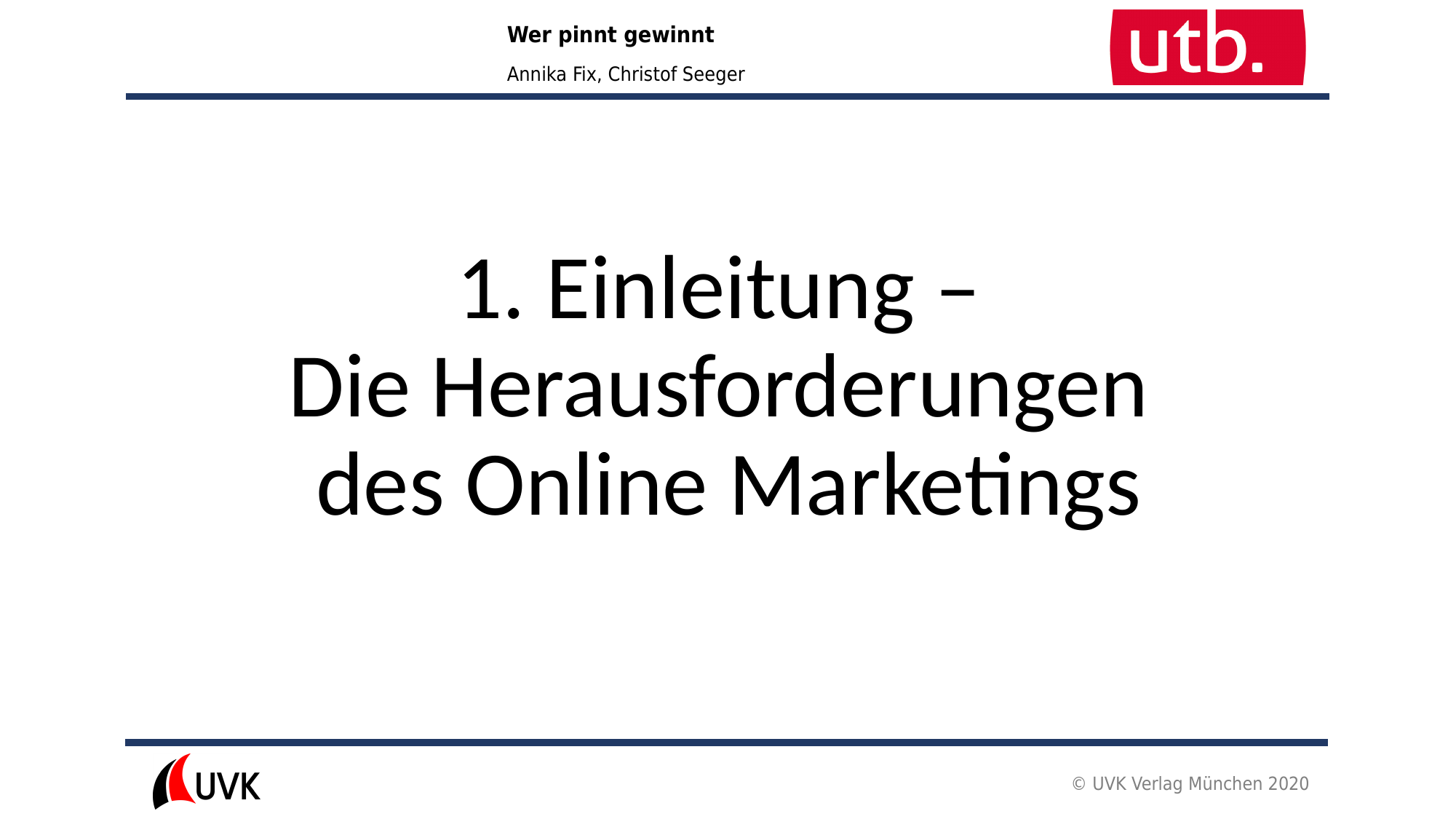

# 1. Einleitung – Die Herausforderungen des Online Marketings